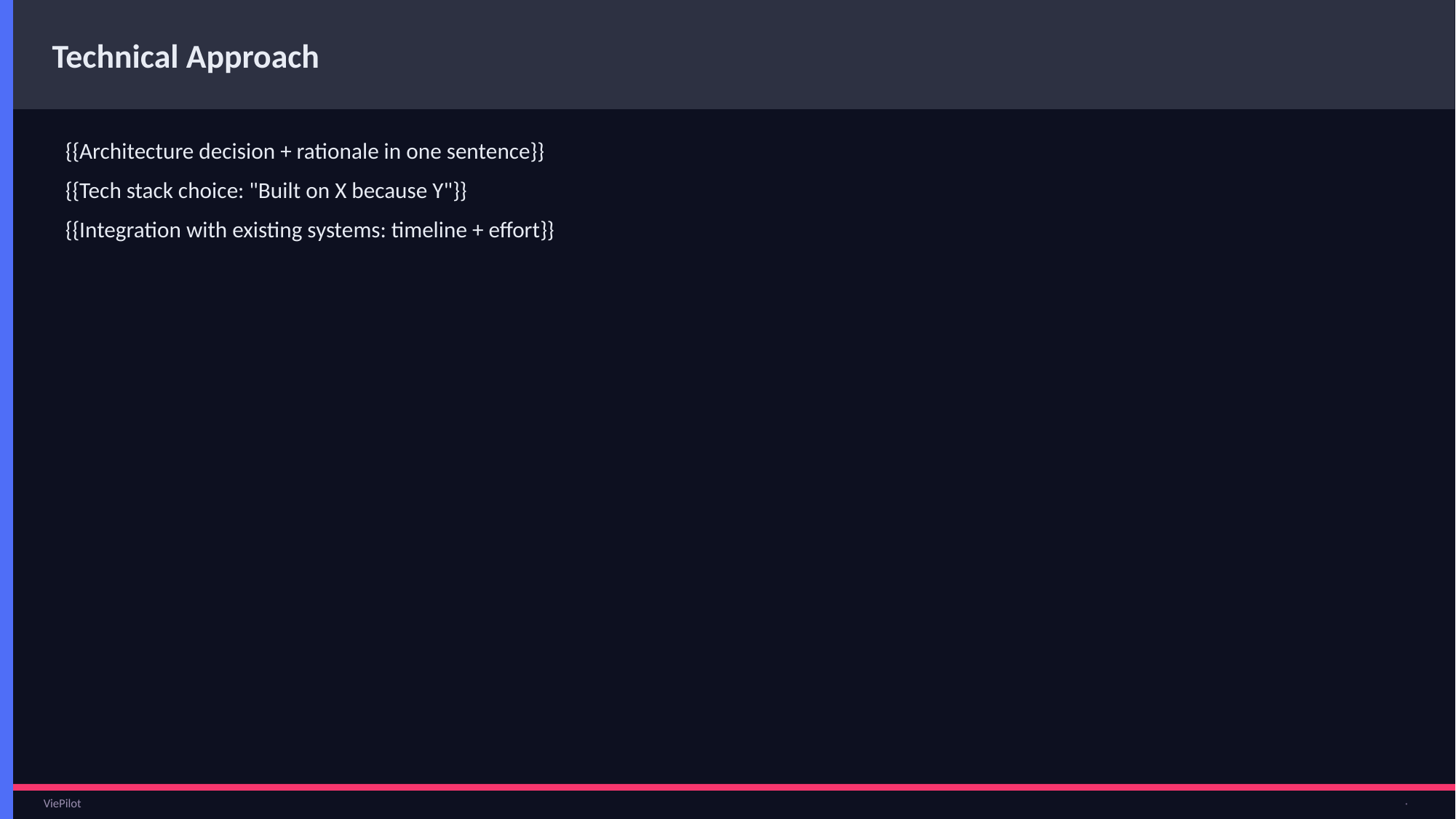

Technical Approach
{{Architecture decision + rationale in one sentence}}
{{Tech stack choice: "Built on X because Y"}}
{{Integration with existing systems: timeline + effort}}